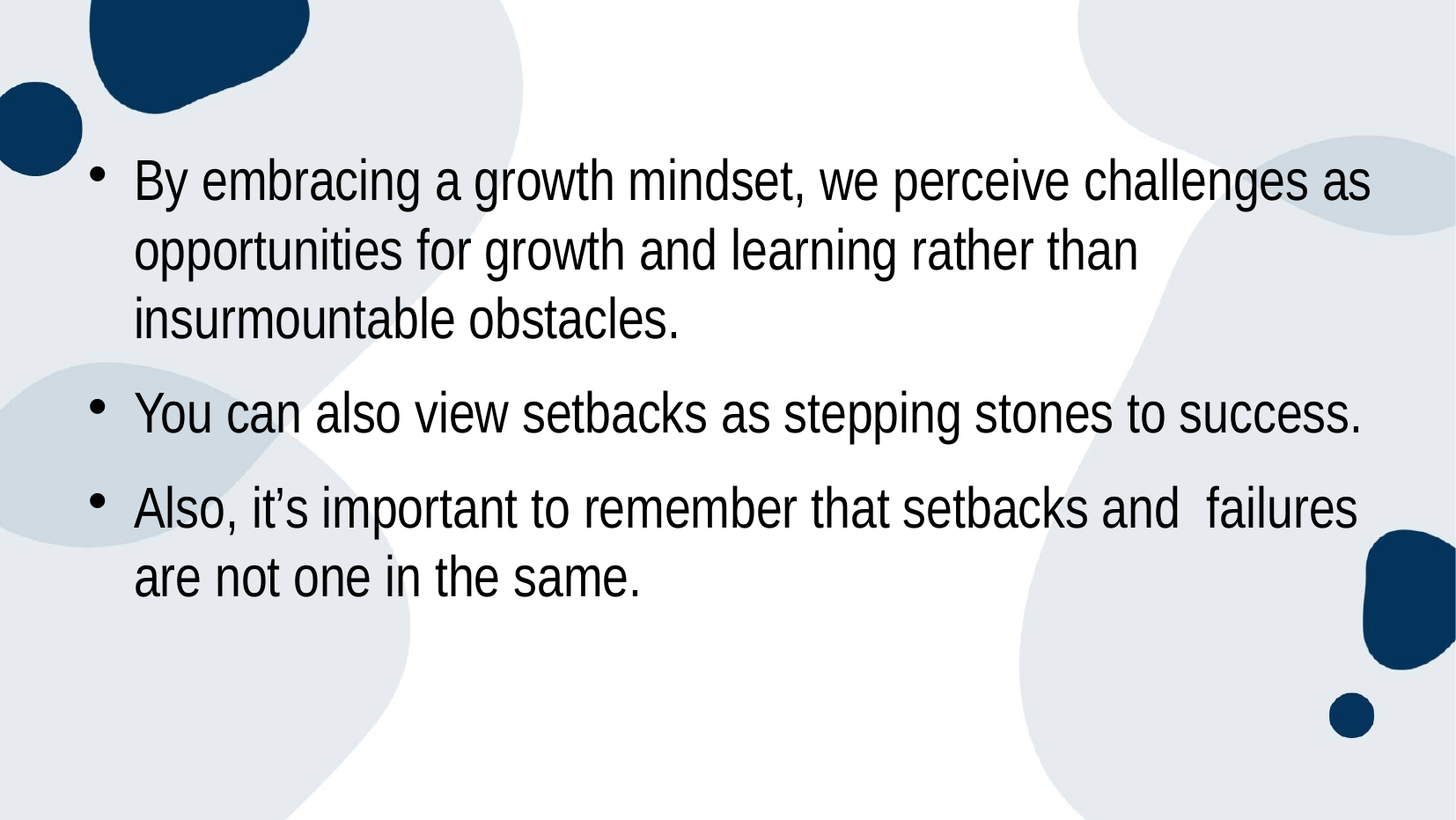

#
By embracing a growth mindset, we perceive challenges as opportunities for growth and learning rather than insurmountable obstacles.
You can also view setbacks as stepping stones to success.
Also, it’s important to remember that setbacks and  failures are not one in the same.